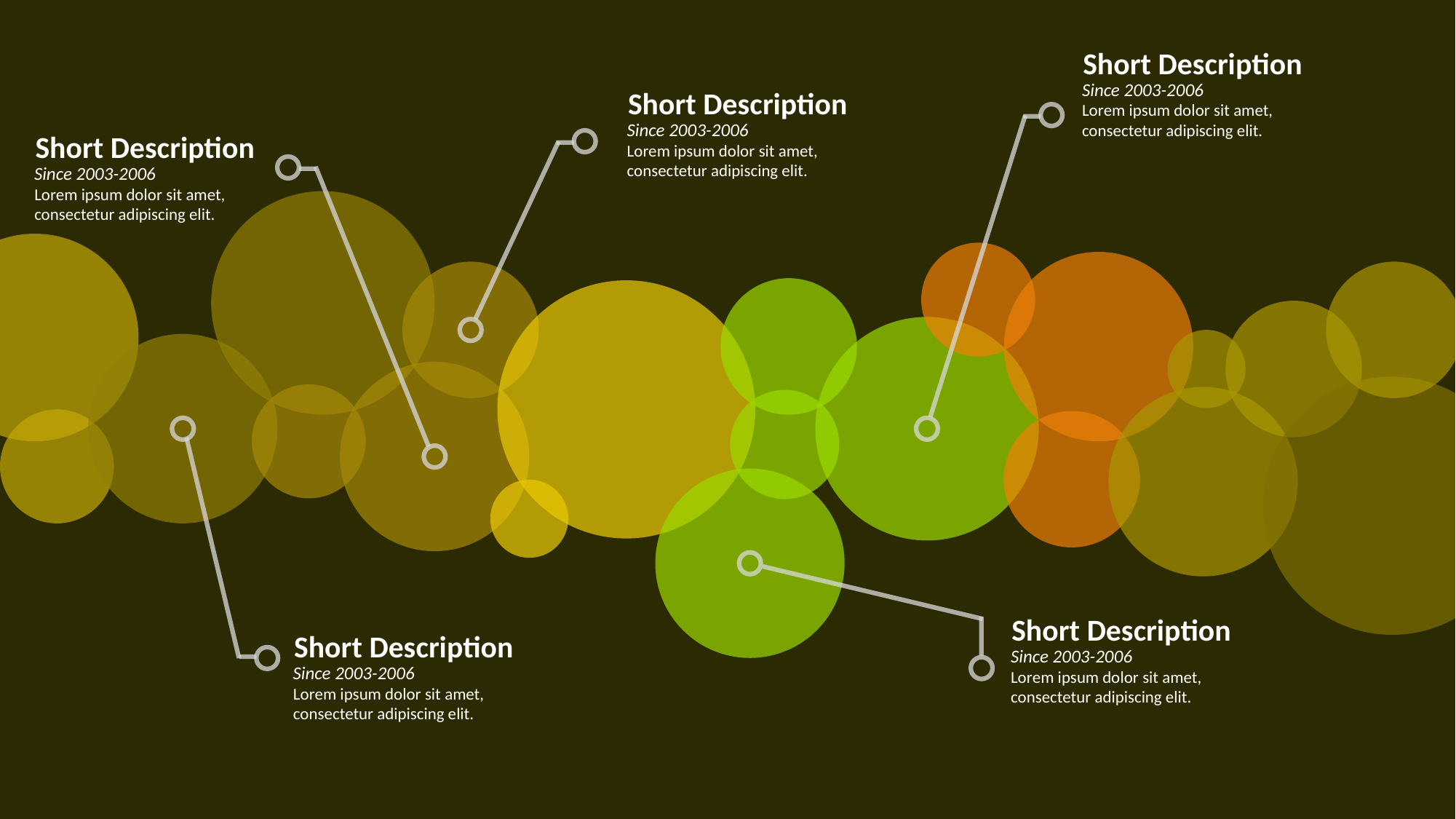

Short Description
Lorem ipsum dolor sit amet, consectetur adipiscing elit.
Since 2003-2006
Short Description
Lorem ipsum dolor sit amet, consectetur adipiscing elit.
Since 2003-2006

Short Description
Lorem ipsum dolor sit amet, consectetur adipiscing elit.
Since 2003-2006

Short Description
Lorem ipsum dolor sit amet, consectetur adipiscing elit.
Since 2003-2006
Short Description
Lorem ipsum dolor sit amet, consectetur adipiscing elit.
Since 2003-2006